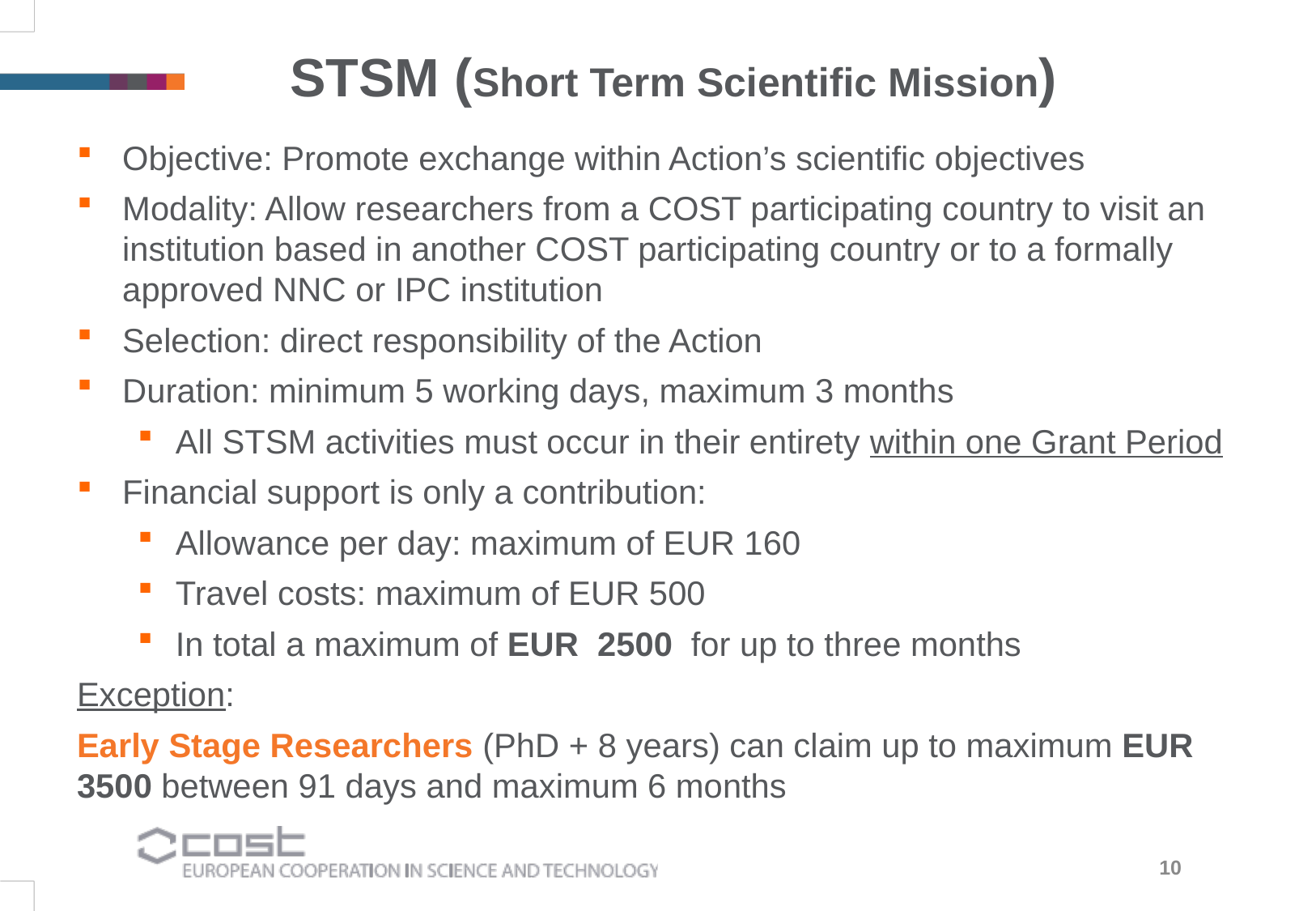

STSM (Short Term Scientific Mission)
Objective: Promote exchange within Action’s scientific objectives
Modality: Allow researchers from a COST participating country to visit an institution based in another COST participating country or to a formally approved NNC or IPC institution
Selection: direct responsibility of the Action
Duration: minimum 5 working days, maximum 3 months
All STSM activities must occur in their entirety within one Grant Period
Financial support is only a contribution:
Allowance per day: maximum of EUR 160
Travel costs: maximum of EUR 500
In total a maximum of EUR  2500  for up to three months
Exception:
Early Stage Researchers (PhD + 8 years) can claim up to maximum EUR 3500 between 91 days and maximum 6 months

10